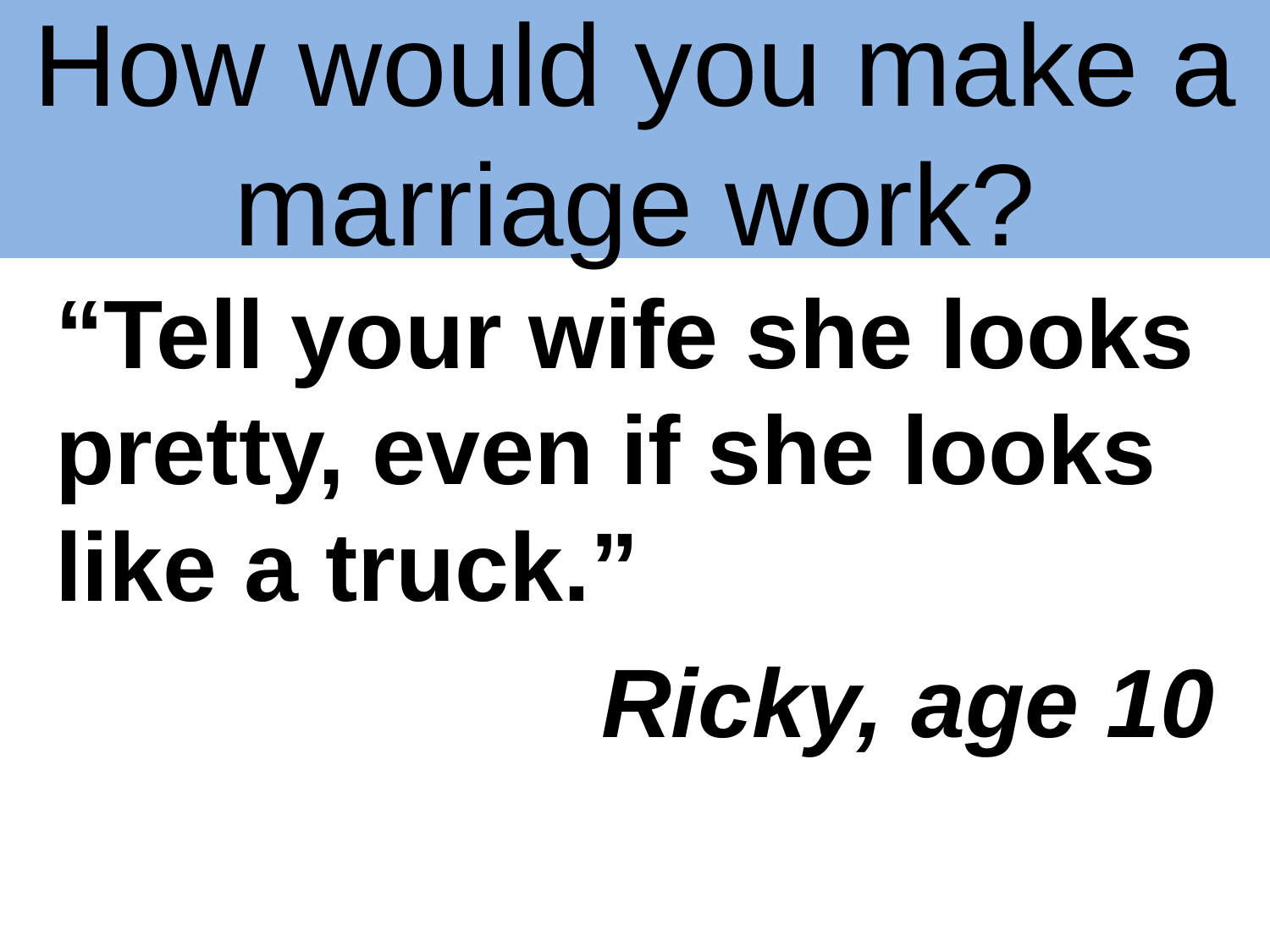

# How would you make a marriage work?
“Tell your wife she looks pretty, even if she looks like a truck.”
Ricky, age 10